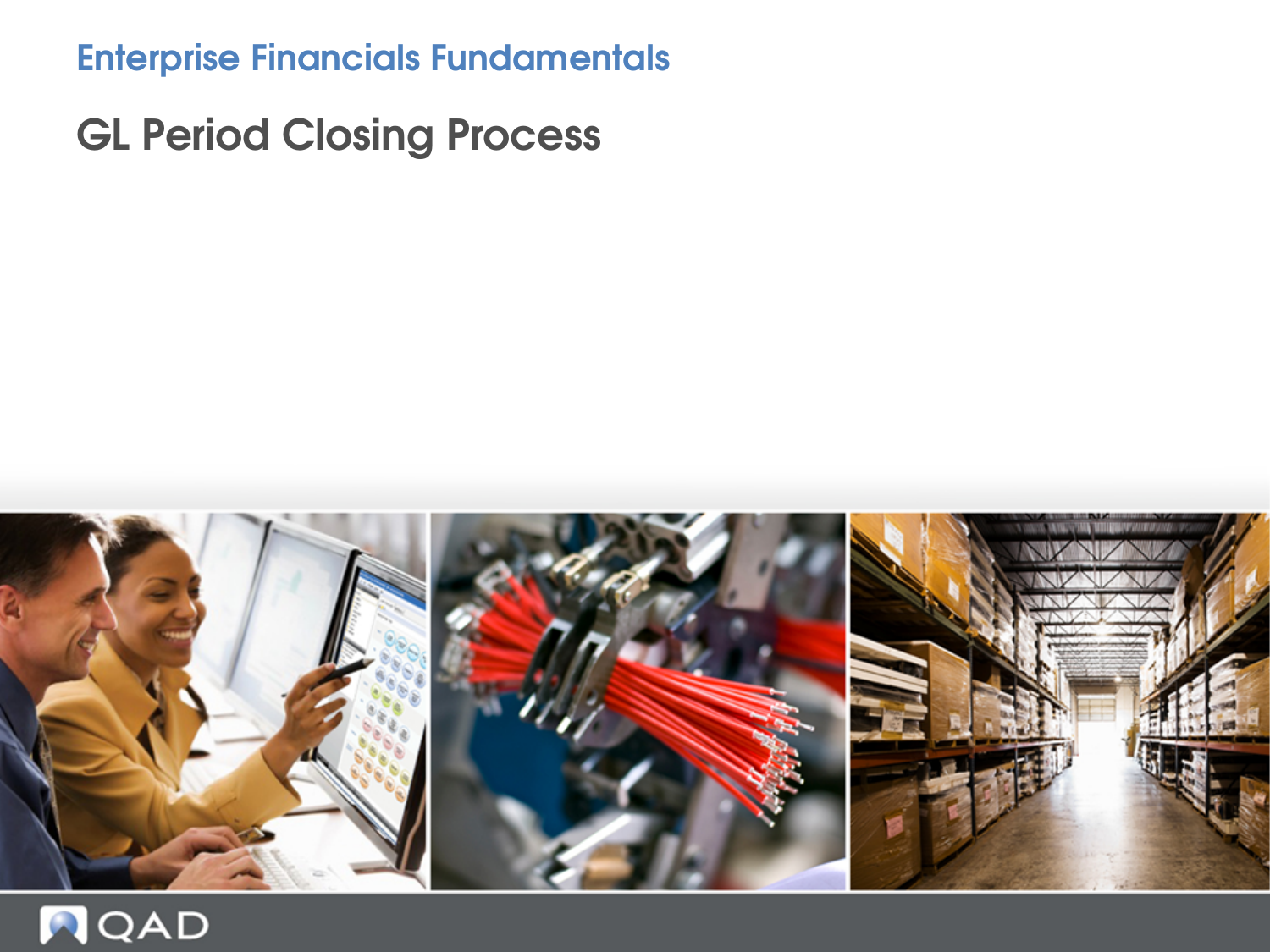

Enterprise Financials Fundamentals
# GL Period Closing Process